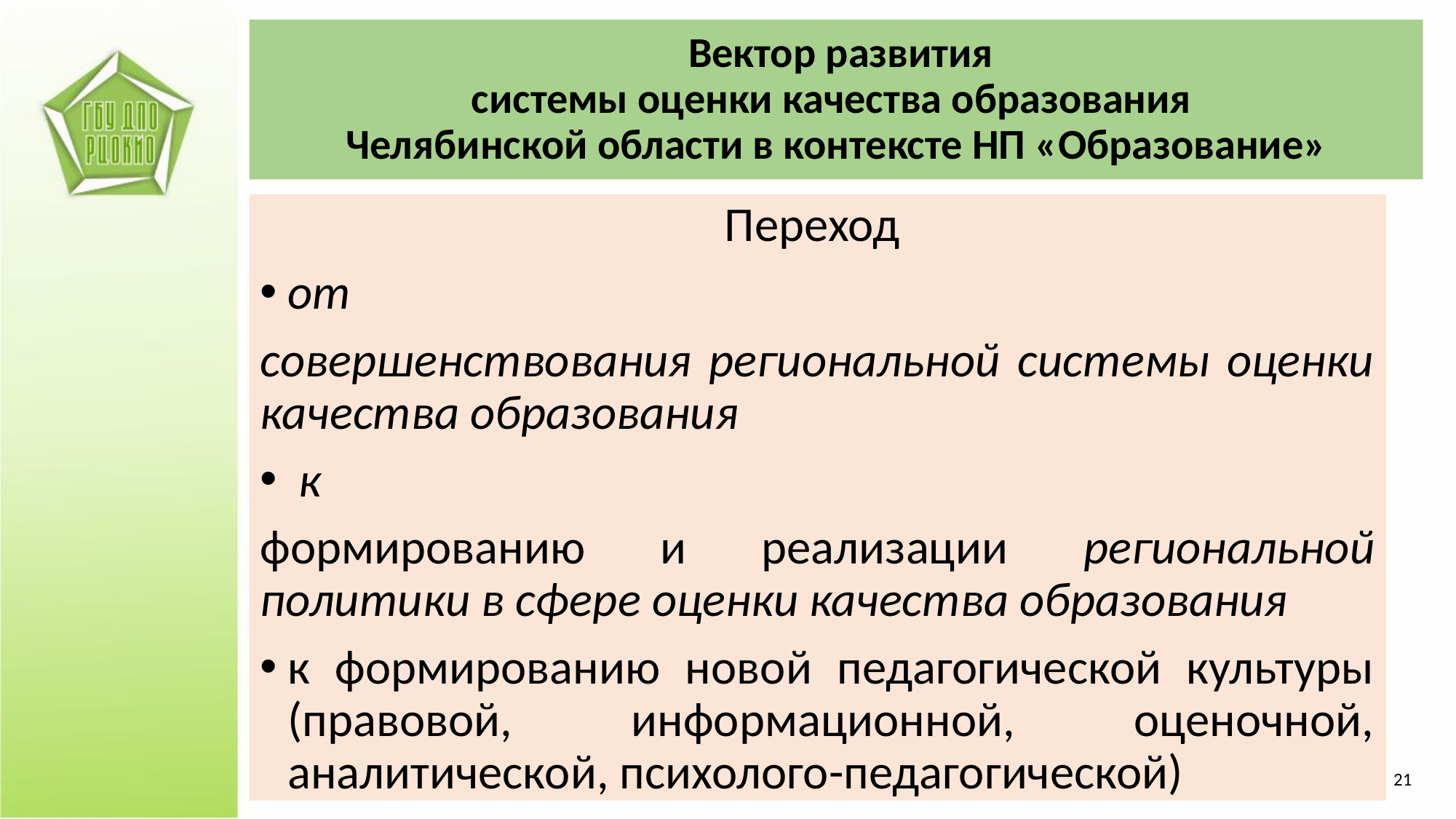

# Вектор развития системы оценки качества образования Челябинской области в контексте НП «Образование»
Переход
от
совершенствования региональной системы оценки качества образования
 к
формированию и реализации региональной политики в сфере оценки качества образования
к формированию новой педагогической культуры (правовой, информационной, оценочной, аналитической, психолого-педагогической)
21